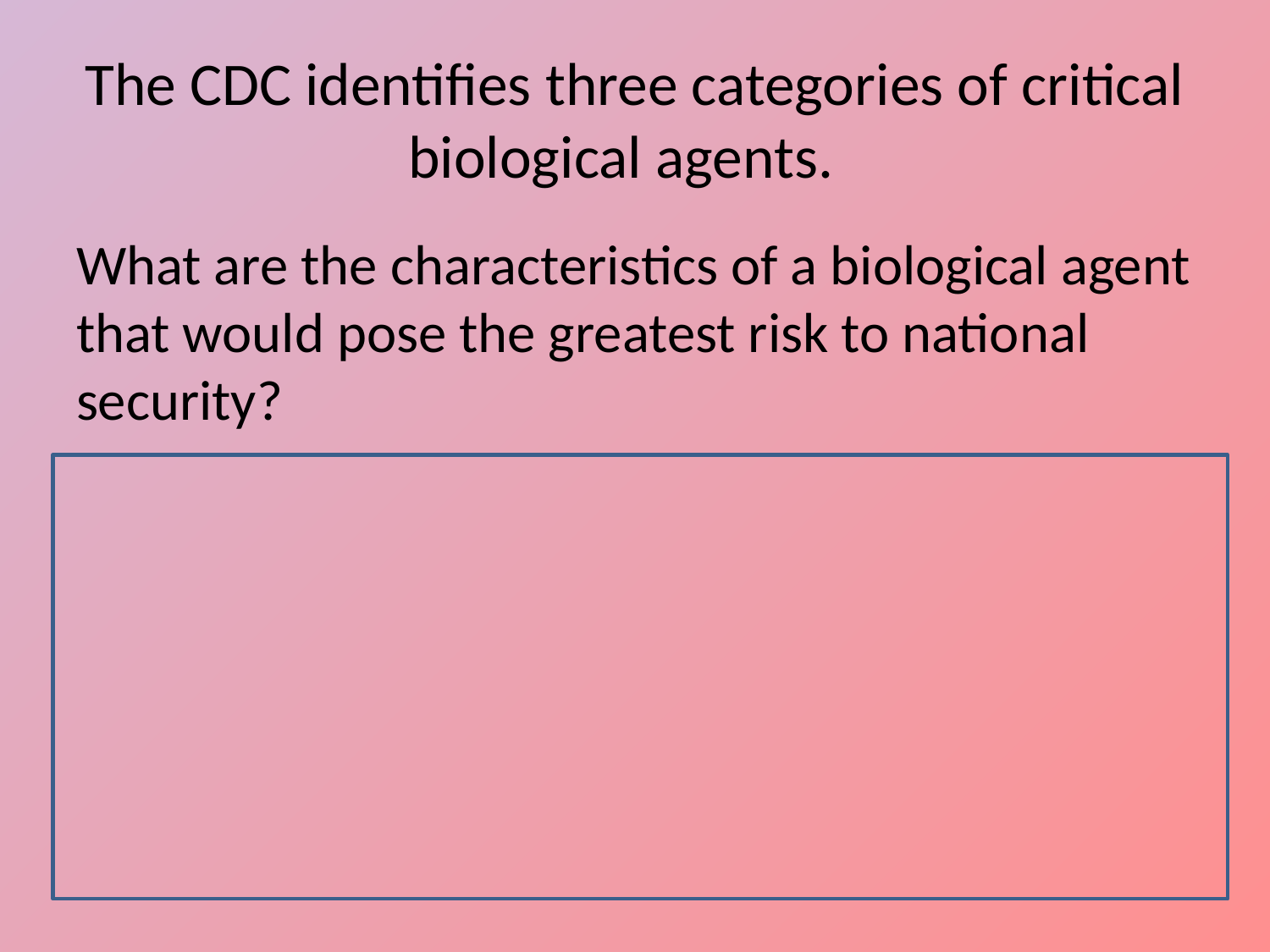

# The CDC identifies three categories of critical biological agents.
What are the characteristics of a biological agent that would pose the greatest risk to national security?